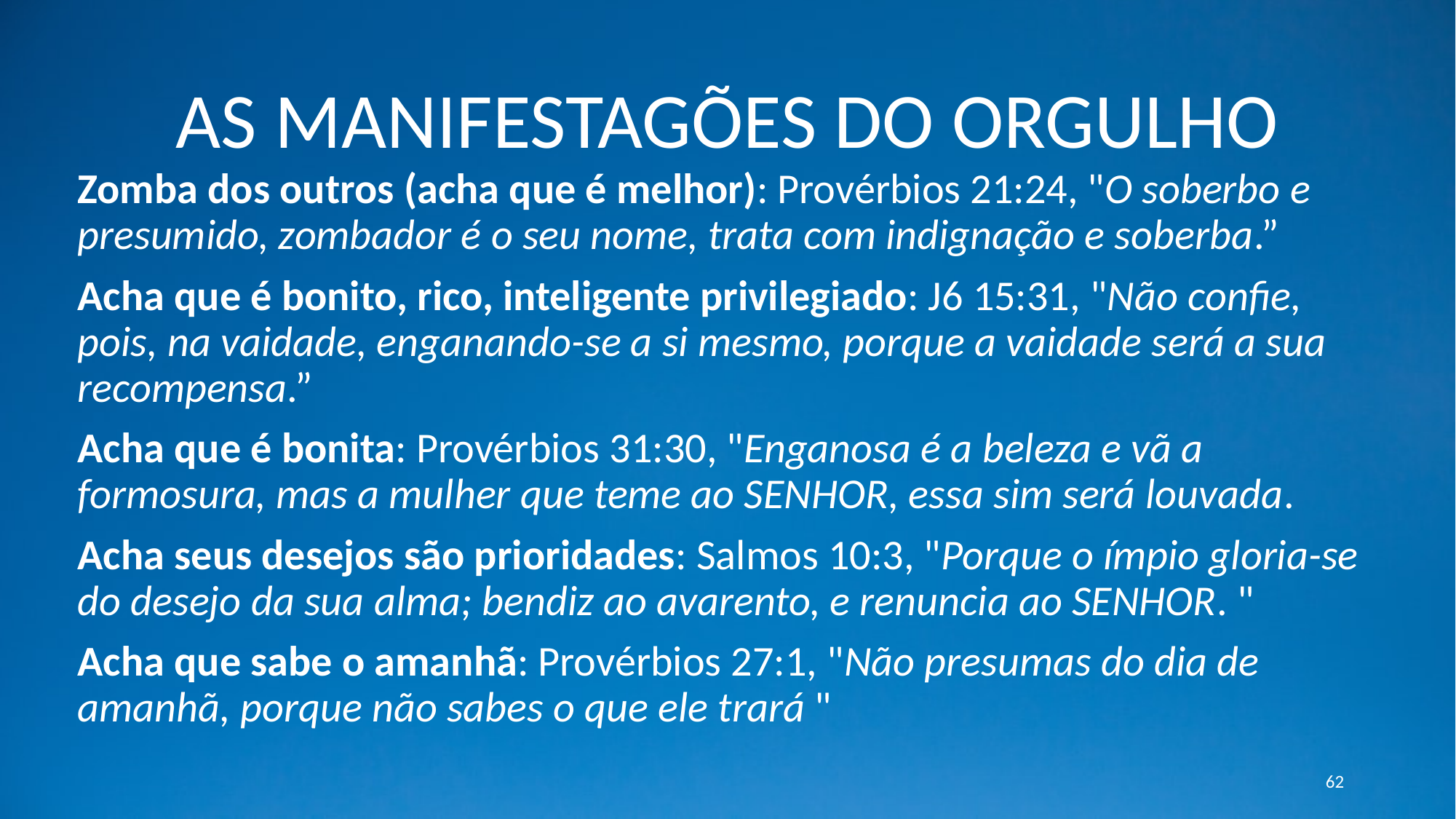

# AS MANIFESTAGÕES DO ORGULHO
Zomba dos outros (acha que é melhor): Provérbios 21:24, "O soberbo e presumido, zombador é o seu nome, trata com indignação e soberba.”
Acha que é bonito, rico, inteligente privilegiado: J6 15:31, "Não confie, pois, na vaidade, enganando-se a si mesmo, porque a vaidade será a sua recompensa.”
Acha que é bonita: Provérbios 31:30, "Enganosa é a beleza e vã a formosura, mas a mulher que teme ao SENHOR, essa sim será louvada.
Acha seus desejos são prioridades: Salmos 10:3, "Porque o ímpio gloria-se do desejo da sua alma; bendiz ao avarento, e renuncia ao SENHOR. "
Acha que sabe o amanhã: Provérbios 27:1, "Não presumas do dia de amanhã, porque não sabes o que ele trará "

62